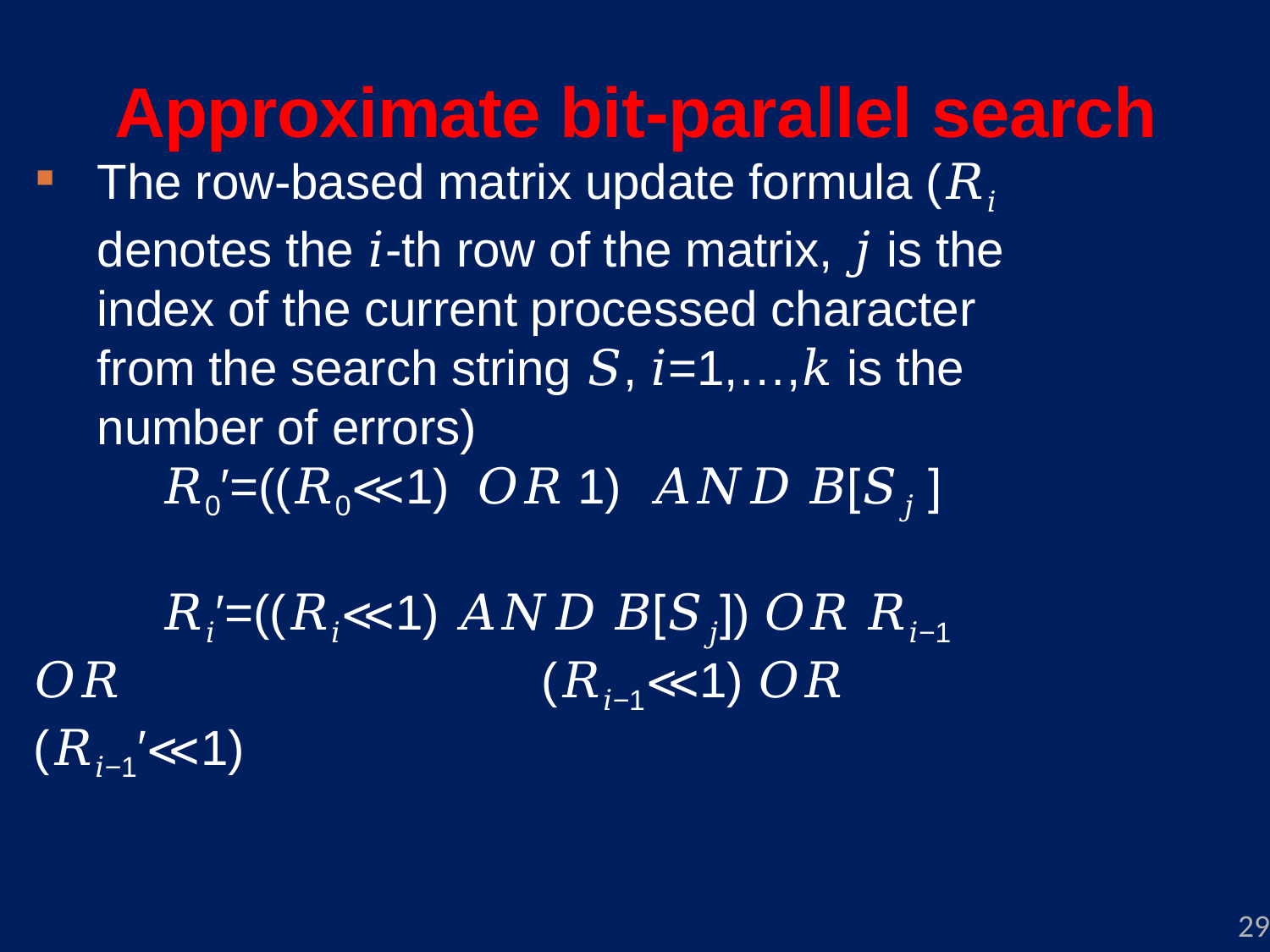

# Approximate bit-parallel search
The row-based matrix update formula (𝑅𝑖 denotes the 𝑖-th row of the matrix, 𝑗 is the index of the current processed character from the search string 𝑆, 𝑖=1,…,𝑘 is the number of errors)
		𝑅0′=((𝑅0≪1)  𝑂𝑅 1)  𝐴𝑁𝐷 𝐵[𝑆𝑗 ]

		𝑅𝑖′=((𝑅𝑖≪1) 𝐴𝑁𝐷 𝐵[𝑆𝑗]) 𝑂𝑅 𝑅𝑖−1 𝑂𝑅 				(𝑅𝑖−1≪1) 𝑂𝑅 (𝑅𝑖−1′≪1)
29